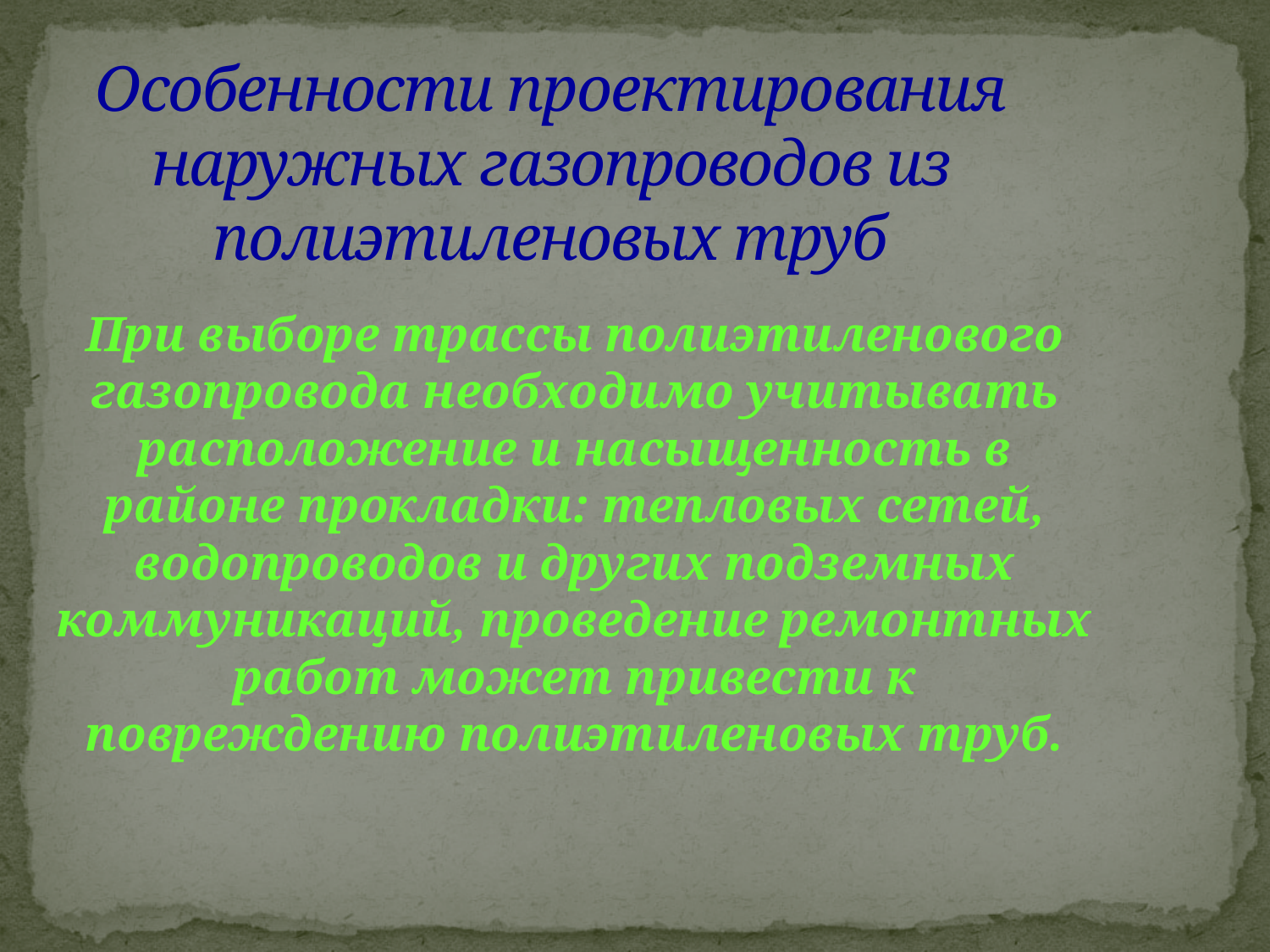

# Особенности проектирования наружных газопроводов из полиэтиленовых труб
При выборе трассы полиэтиленового газопровода необходимо учитывать расположение и насыщенность в районе прокладки: тепловых сетей, водопроводов и других подземных коммуникаций, проведение ремонтных работ может привести к повреждению полиэтиленовых труб.